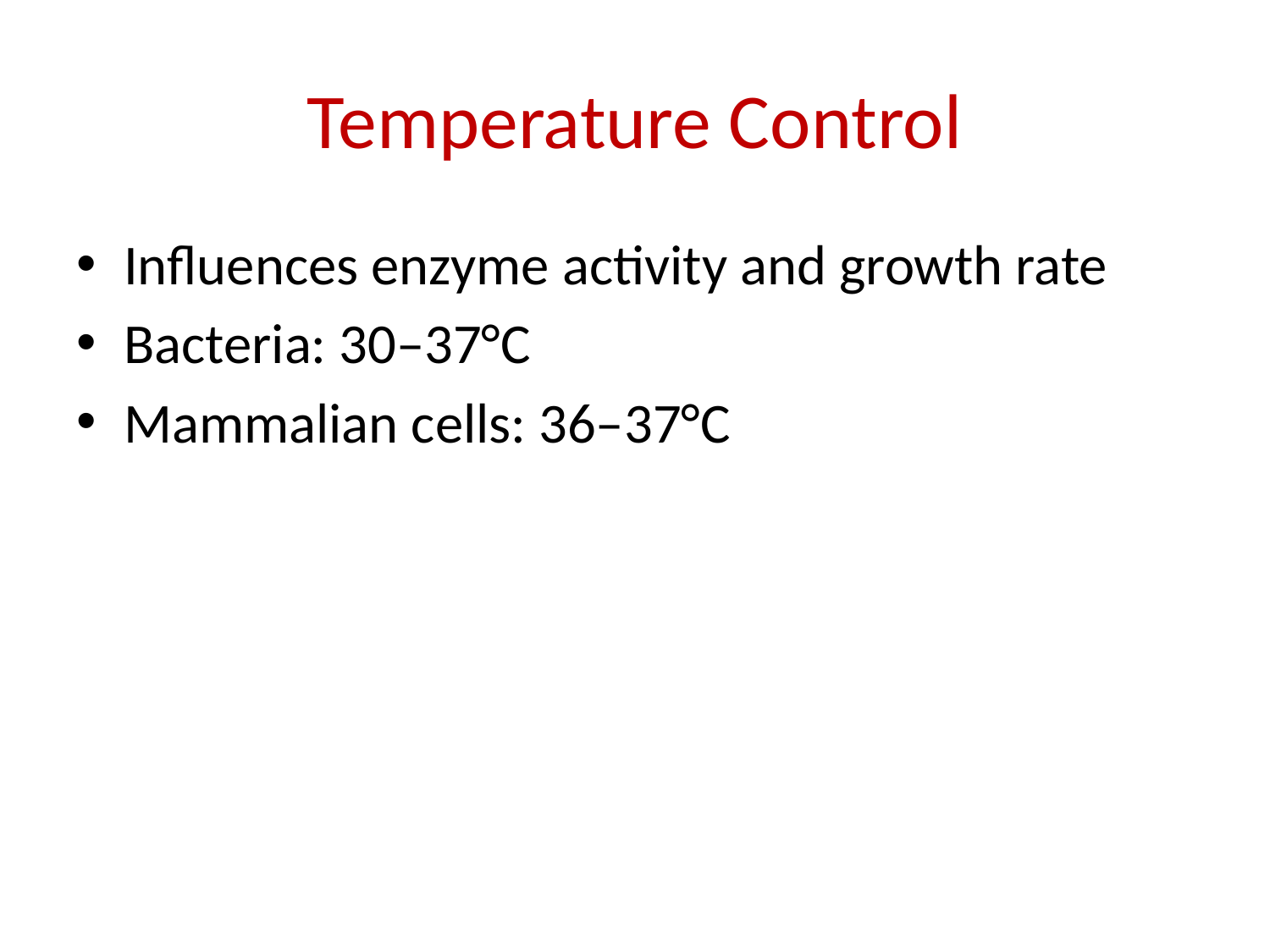

# Temperature Control
Influences enzyme activity and growth rate
Bacteria: 30–37°C
Mammalian cells: 36–37°C